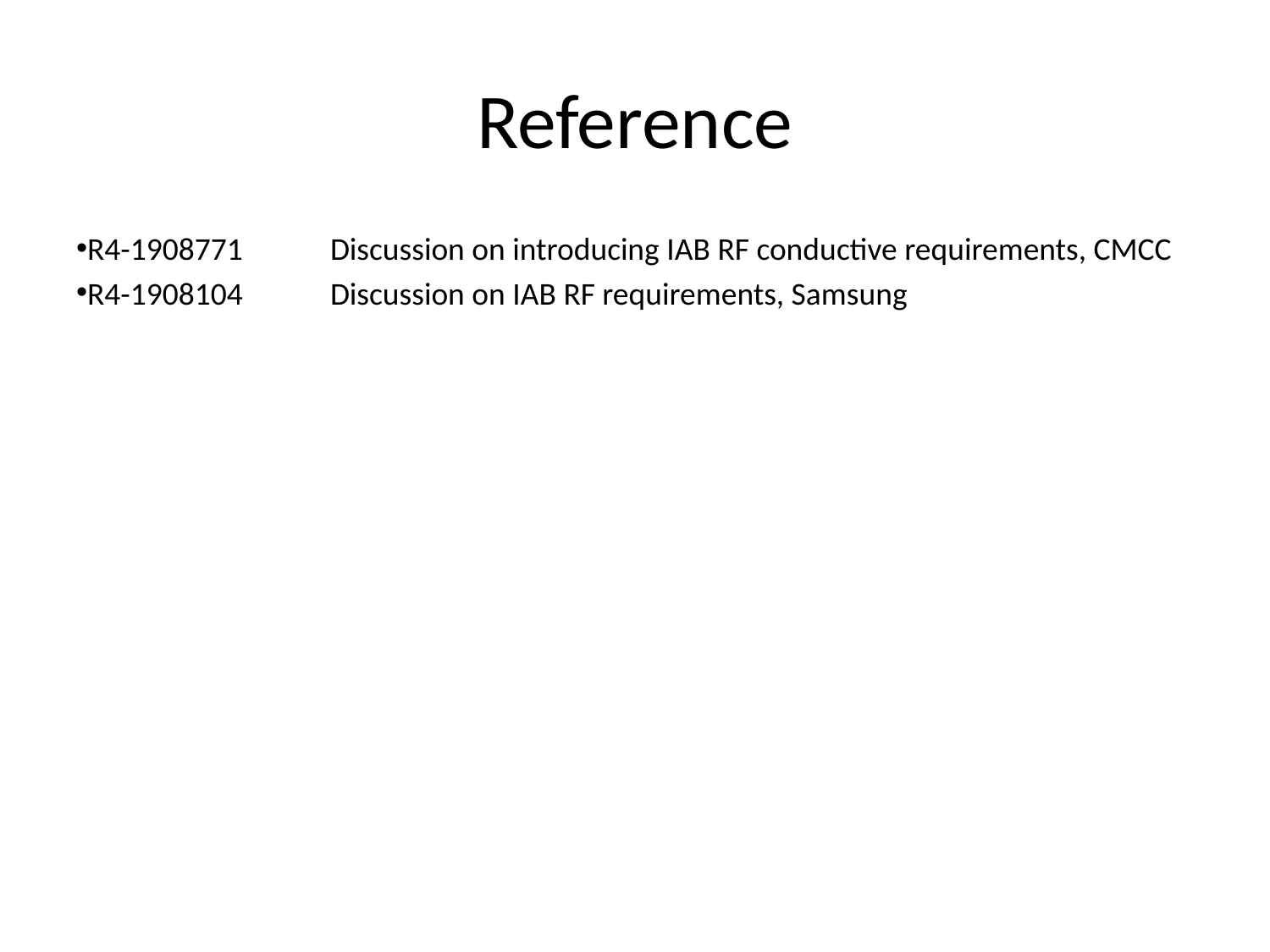

# Reference
R4-1908771	Discussion on introducing IAB RF conductive requirements, CMCC
R4-1908104	Discussion on IAB RF requirements, Samsung